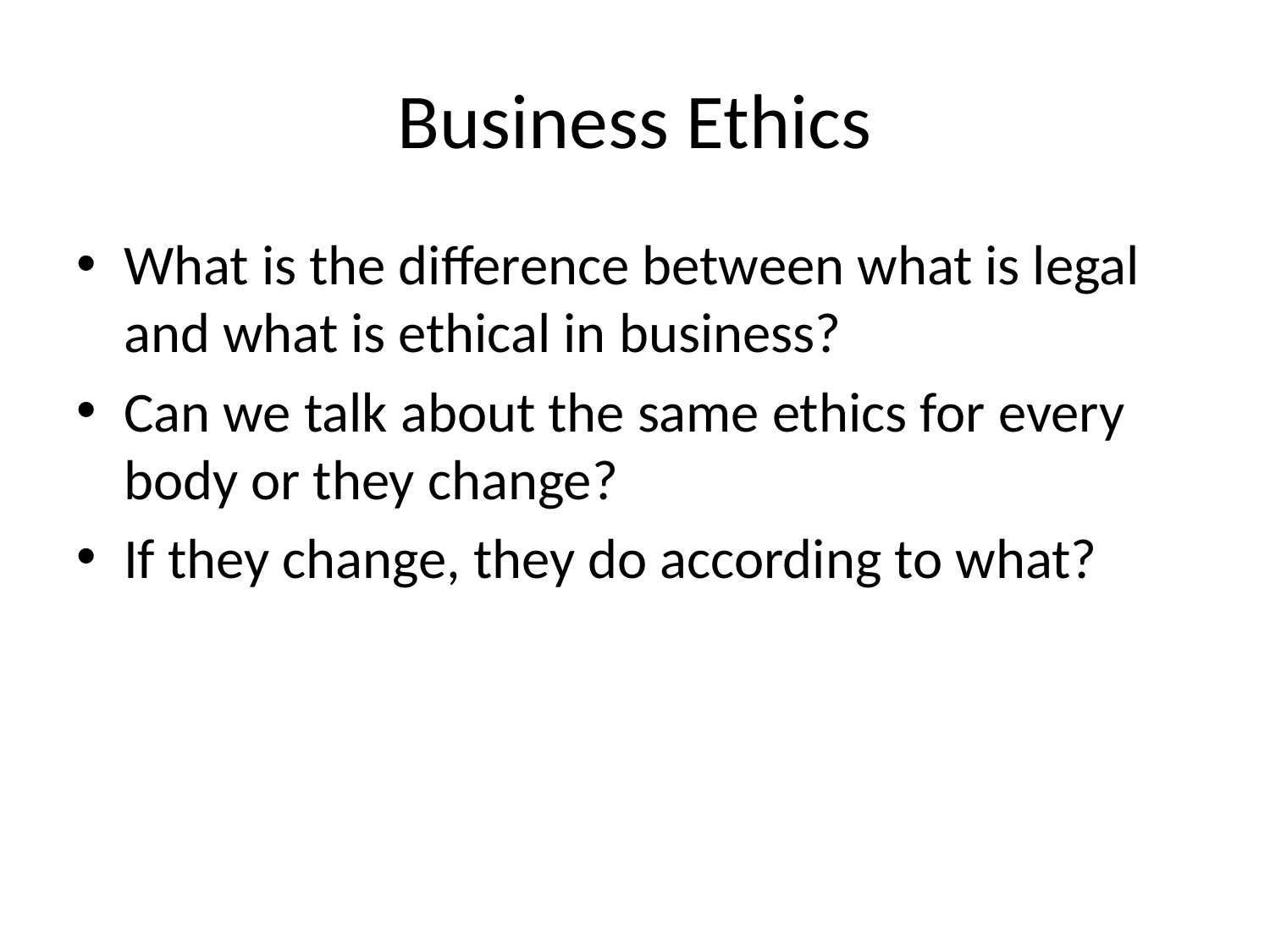

# Business Ethics
What is the difference between what is legal and what is ethical in business?
Can we talk about the same ethics for every body or they change?
If they change, they do according to what?